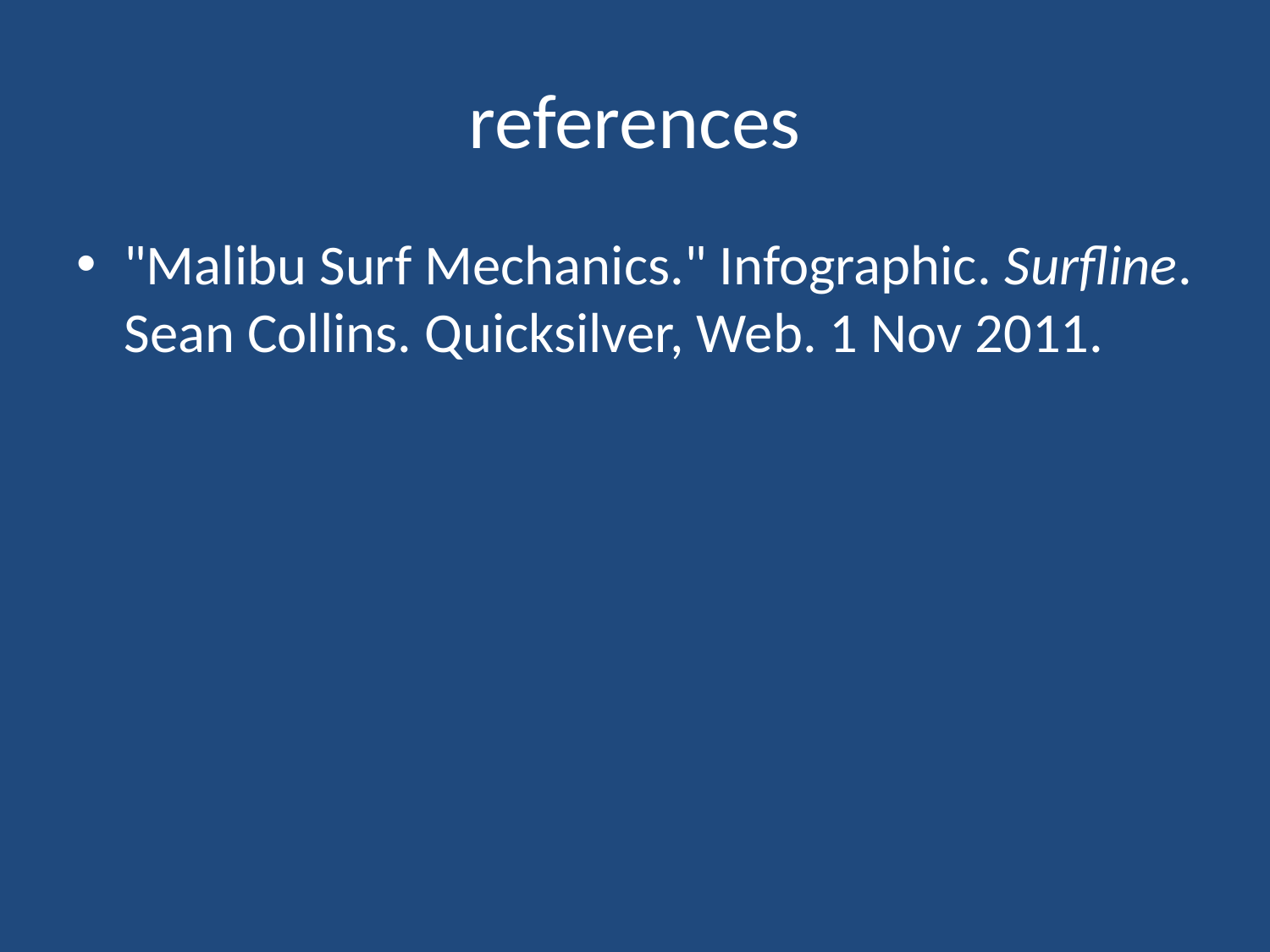

# references
"Malibu Surf Mechanics." Infographic. Surfline. Sean Collins. Quicksilver, Web. 1 Nov 2011.